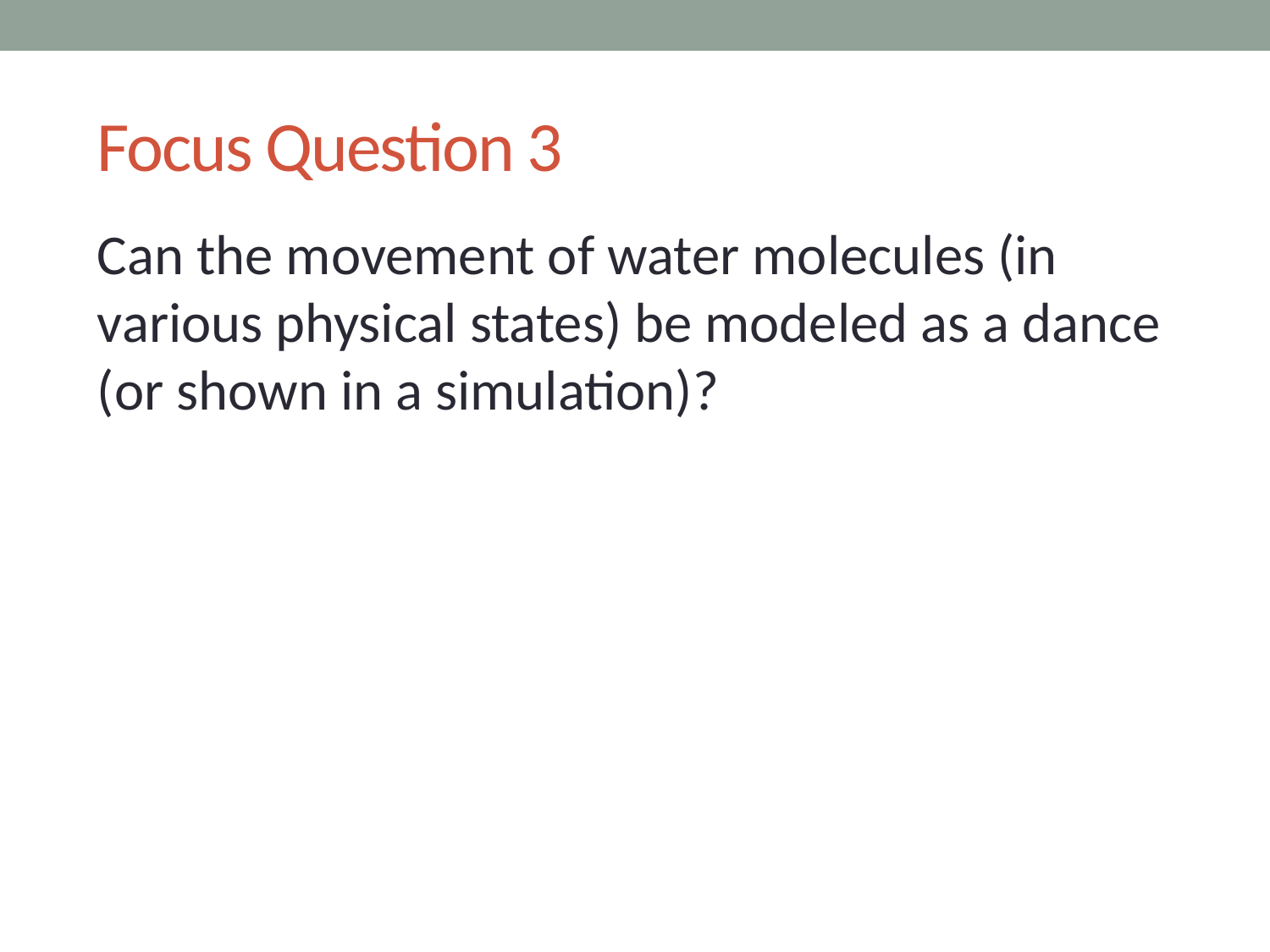

# Focus Question 3
Can the movement of water molecules (in various physical states) be modeled as a dance (or shown in a simulation)?